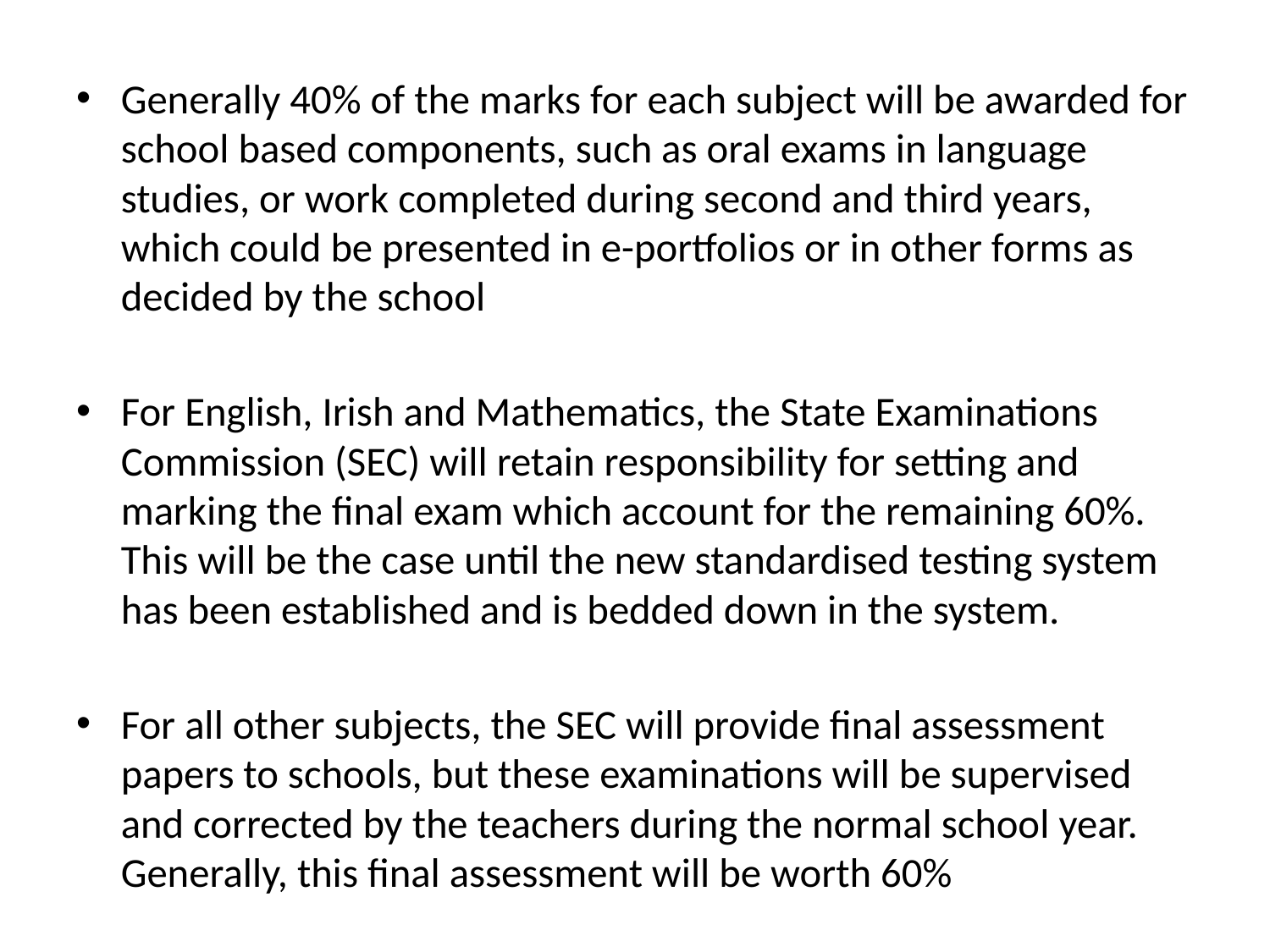

Generally 40% of the marks for each subject will be awarded for school based components, such as oral exams in language studies, or work completed during second and third years, which could be presented in e-portfolios or in other forms as decided by the school

For English, Irish and Mathematics, the State Examinations Commission (SEC) will retain responsibility for setting and marking the final exam which account for the remaining 60%. This will be the case until the new standardised testing system has been established and is bedded down in the system.

For all other subjects, the SEC will provide final assessment papers to schools, but these examinations will be supervised and corrected by the teachers during the normal school year. Generally, this final assessment will be worth 60%